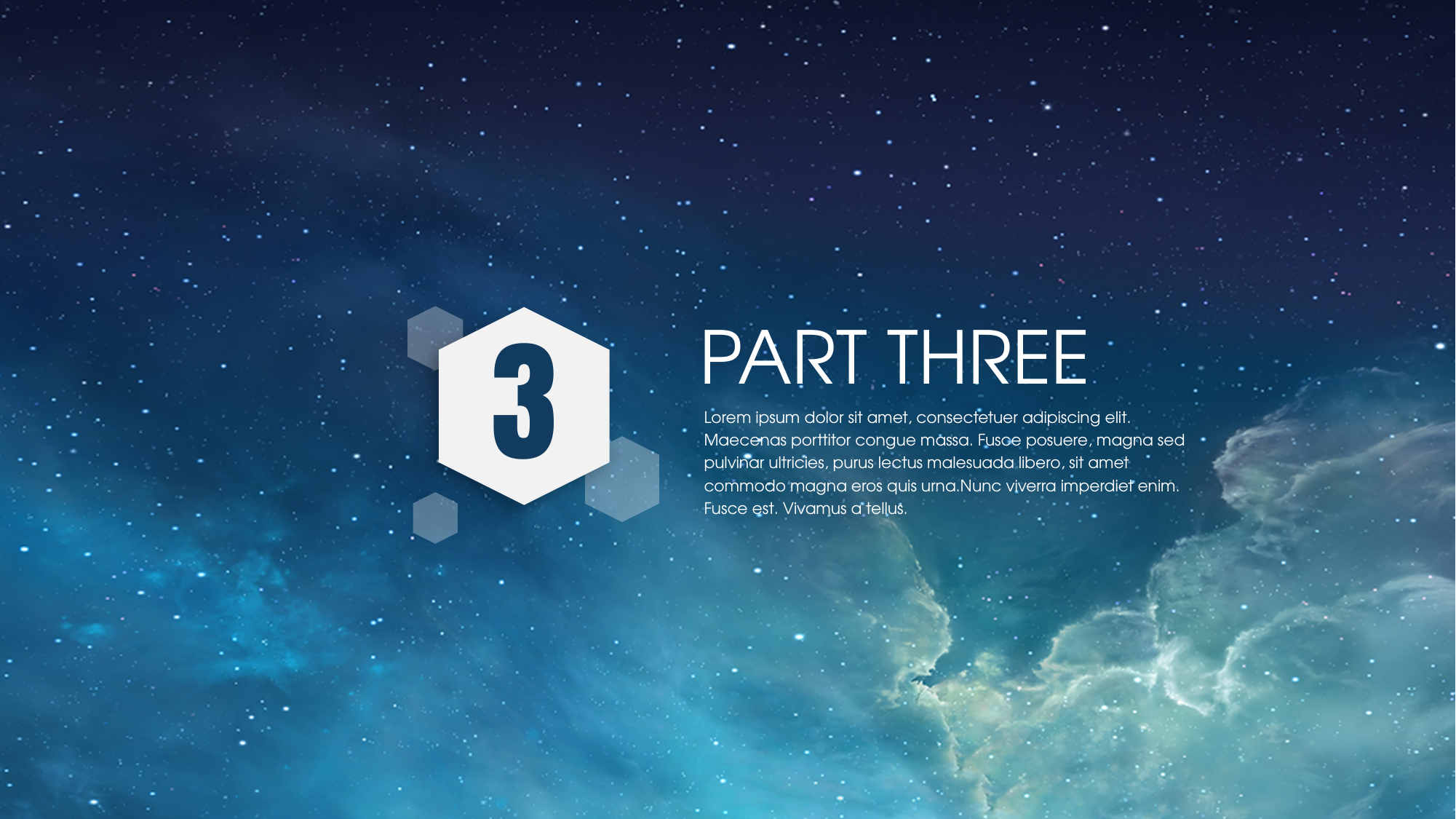

e7d195523061f1c0dc554706afe4c72a60a25314cbaece805811E654B44695D34D35691164BB3D154CCFD5D798F6FEAD99EAA8F1ADC3D4AFA5BC9ED0BB3A4B45073A038AC38E89AB54D31AA59602B9F11A29459BC811AFFFA14FAC33C3365C606D4A9B828D9B47644FD31A26227C57F171D0EA28235B16E285722CCD2A819A713F267EDCB03A09C0
PART THREE

3

Lorem ipsum dolor sit amet, consectetuer adipiscing elit. Maecenas porttitor congue massa. Fusce posuere, magna sed pulvinar ultricies, purus lectus malesuada libero, sit amet commodo magna eros quis urna.Nunc viverra imperdiet enim. Fusce est. Vivamus a tellus.